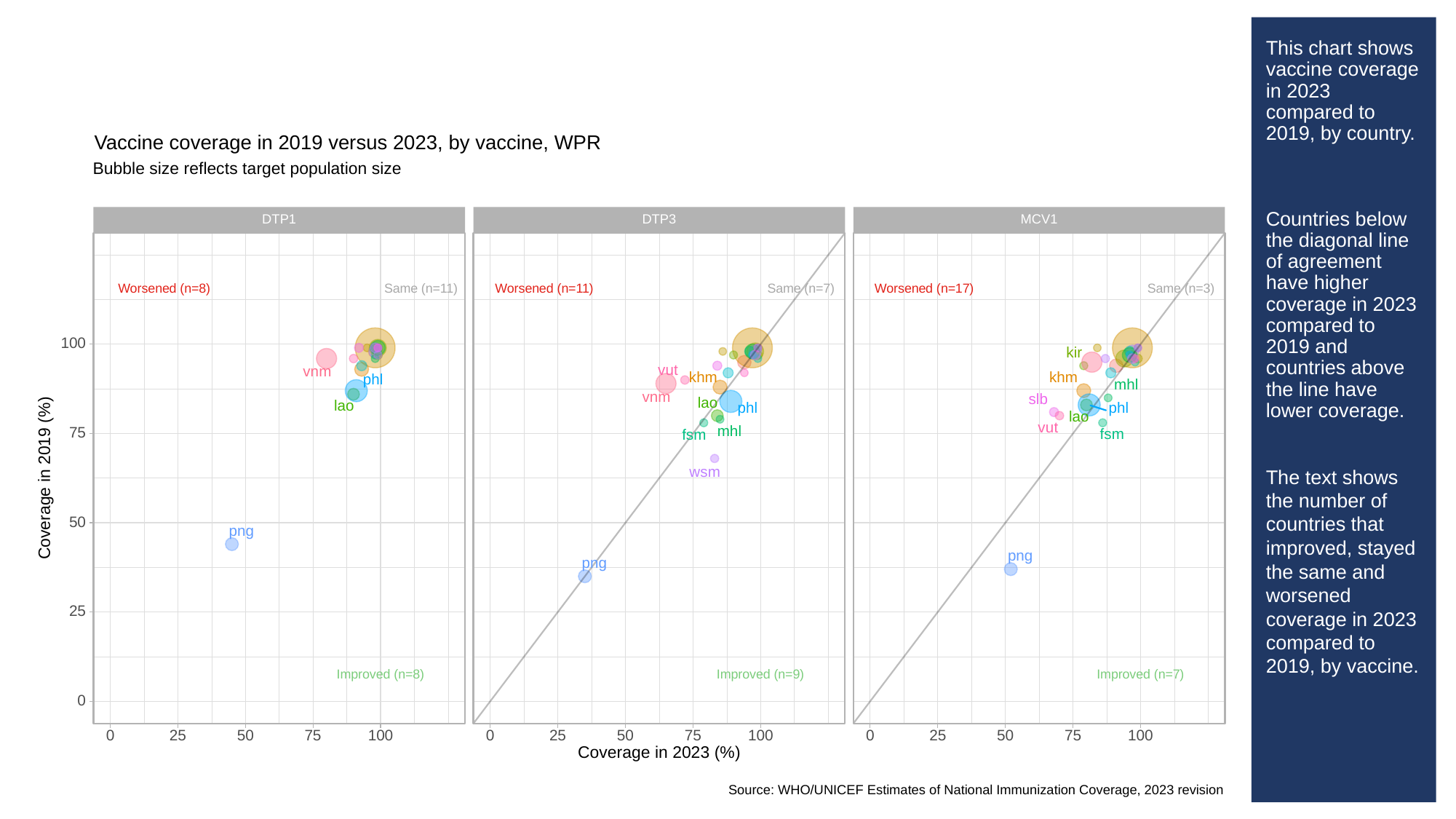

# This chart shows vaccine coverage in 2023 compared to 2019, by country.

Countries below the diagonal line of agreement have higher coverage in 2023 compared to 2019 and countries above the line have lower coverage.

The text shows the number of countries that improved, stayed the same and worsened coverage in 2023 compared to 2019, by vaccine.

Vaccine coverage in 2019 versus 2023, by vaccine, WPR
Bubble size reflects target population size

MCV1
DTP3
DTP1

Worsened (n=8)
Same (n=11)
Worsened (n=11)
Same (n=7)
Worsened (n=17)
Same (n=3)

100

kir

vut

vnm

khm
khm

phl

mhl

vnm

slb
lao

lao
phl
phl

lao

vut
mhl
75
fsm
fsm

wsm
Coverage in 2019 (%)

50

png

png
png

25

Improved (n=8)
Improved (n=9)
Improved (n=7)
0

0
25
50
100
0
25
50
100
0
25
50
100
75
75
75
Coverage in 2023 (%)

Source: WHO/UNICEF Estimates of National Immunization Coverage, 2023 revision